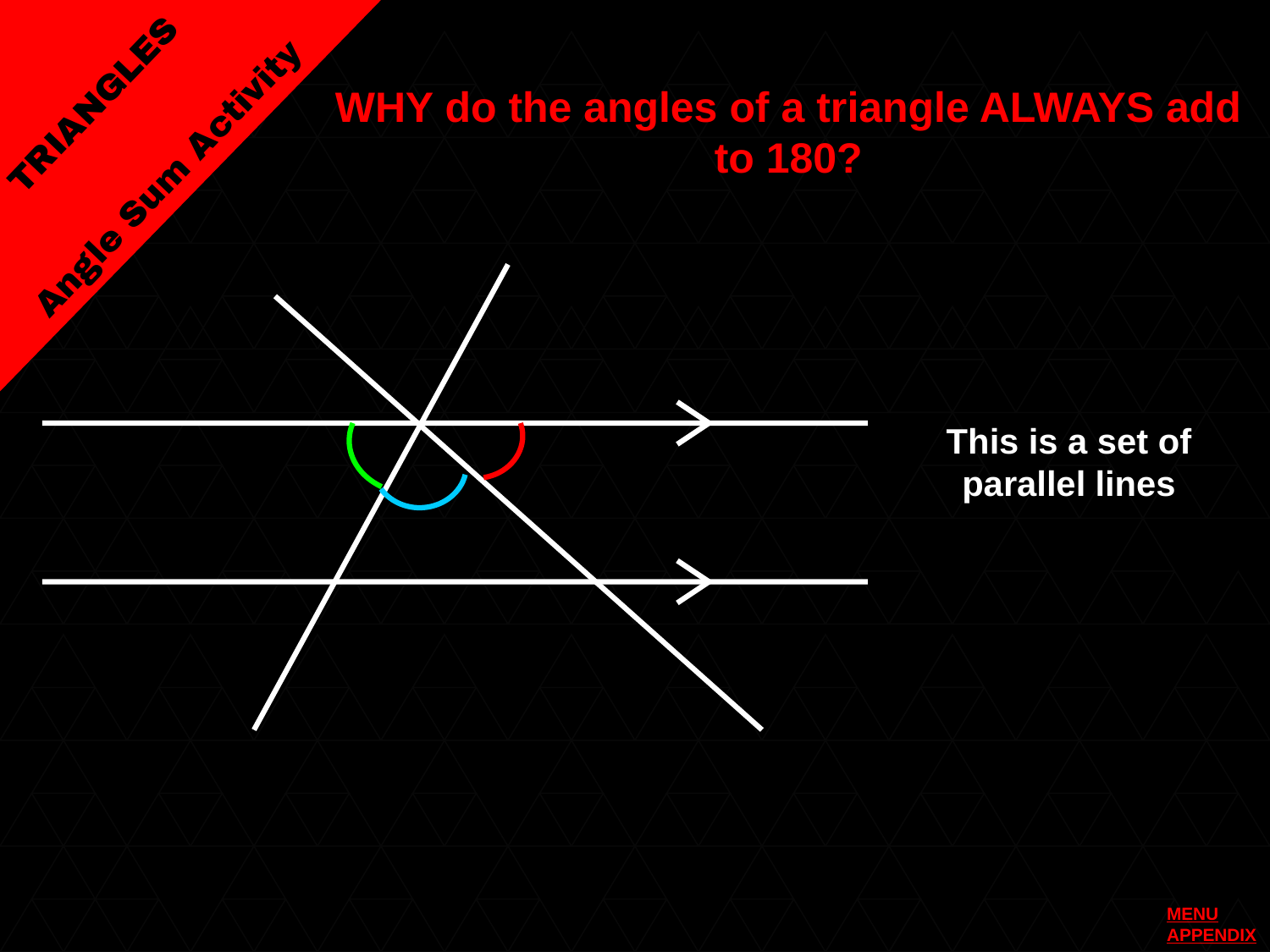

WHY do the angles of a triangle ALWAYS add to 180?
TRIANGLES
Angle Sum Activity

This is a set of parallel lines

MENU
APPENDIX